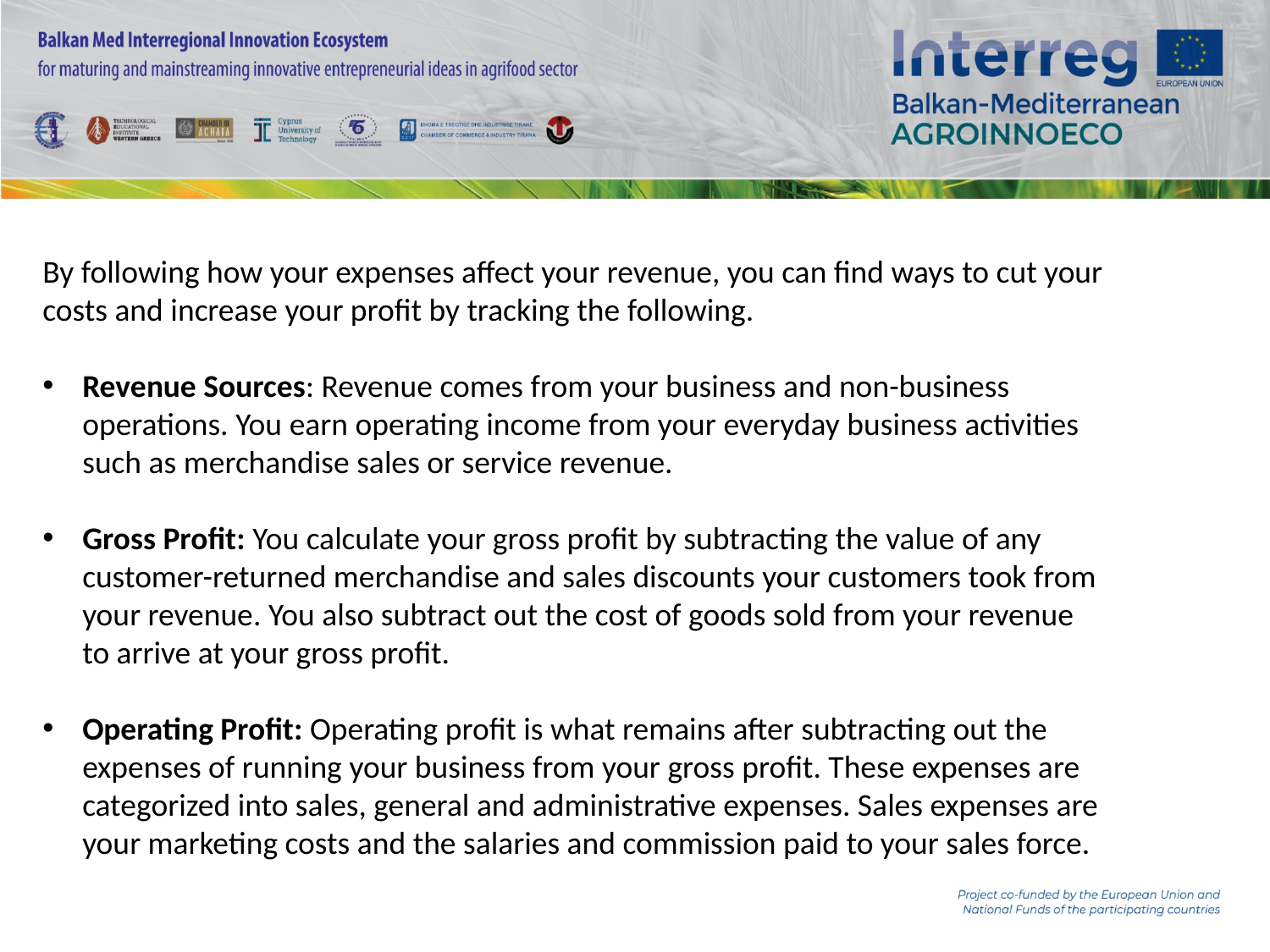

By following how your expenses affect your revenue, you can find ways to cut your costs and increase your profit by tracking the following.

Revenue Sources: Revenue comes from your business and non-business operations. You earn operating income from your everyday business activities such as merchandise sales or service revenue.

Gross Profit: You calculate your gross profit by subtracting the value of any customer-returned merchandise and sales discounts your customers took from your revenue. You also subtract out the cost of goods sold from your revenue to arrive at your gross profit.

Operating Profit: Operating profit is what remains after subtracting out the expenses of running your business from your gross profit. These expenses are categorized into sales, general and administrative expenses. Sales expenses are your marketing costs and the salaries and commission paid to your sales force.